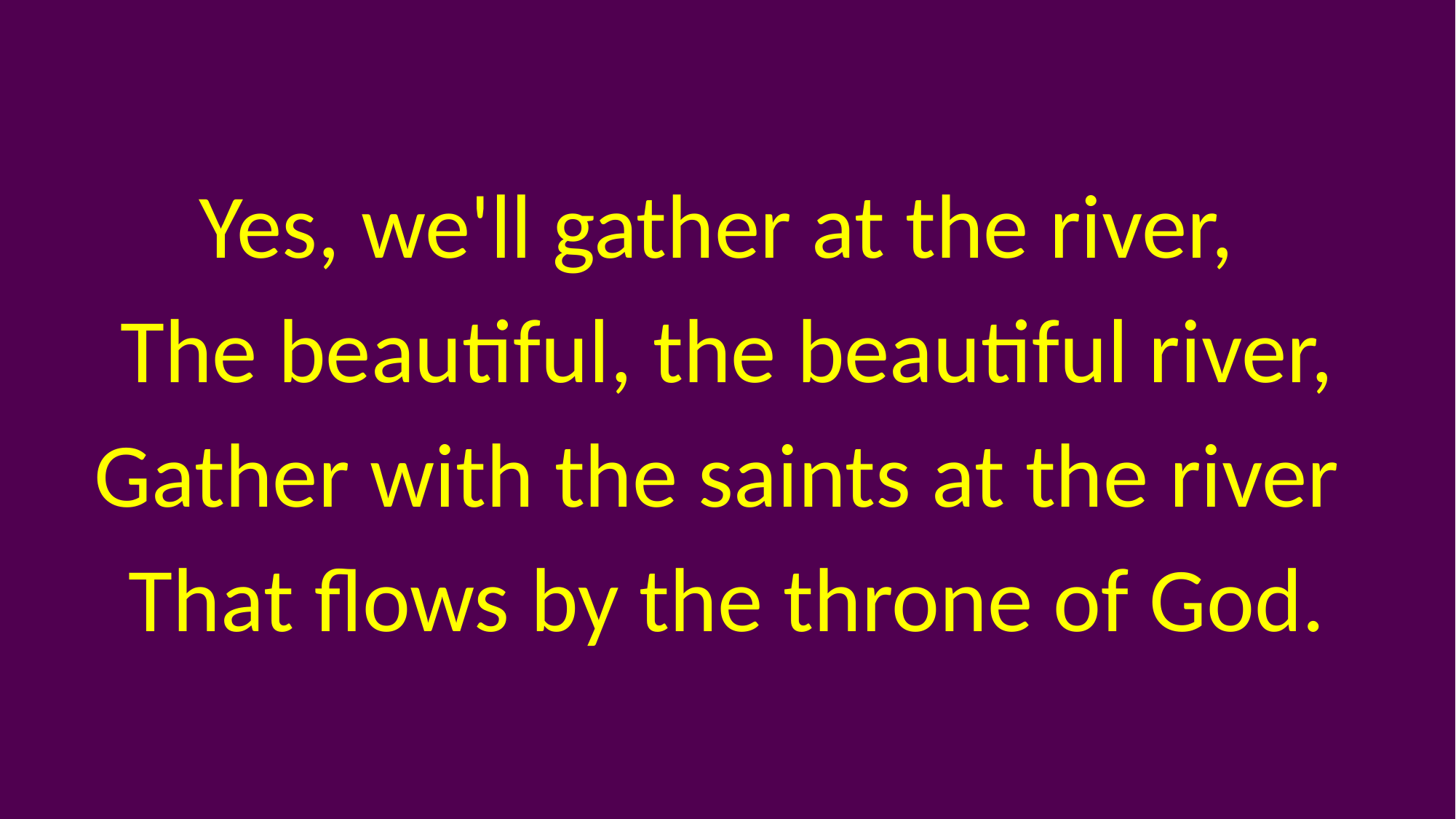

Yes, we'll gather at the river,
The beautiful, the beautiful river, Gather with the saints at the river
That flows by the throne of God.